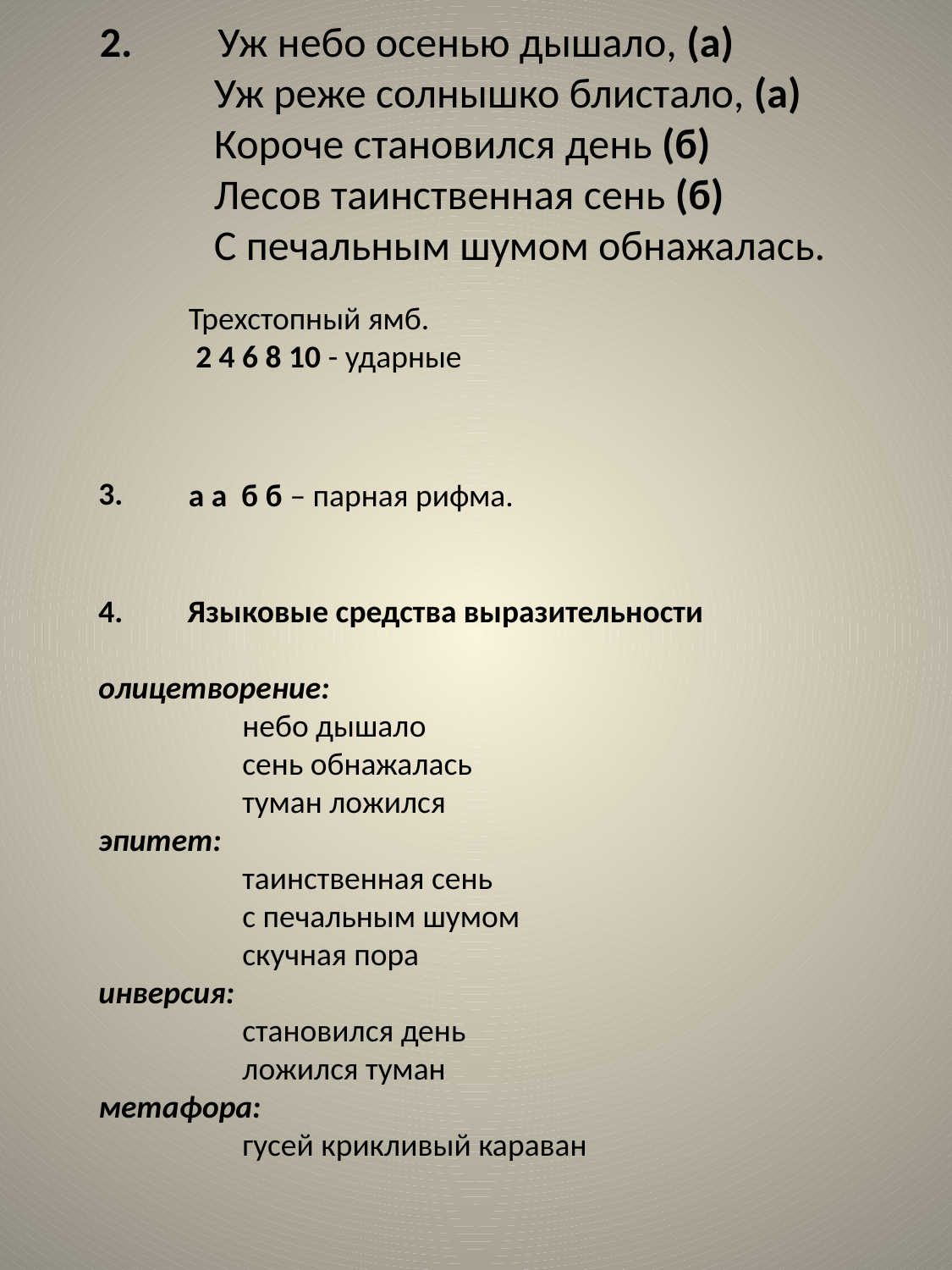

2.         Уж небо осенью дышало, (а)
             Уж реже солнышко блистало, (а)
             Короче становился день (б)
             Лесов таинственная сень (б)
             С печальным шумом обнажалась.
Трехстопный ямб.
 2 4 6 8 10 - ударные
3.
а а  б б – парная рифма.

4.         Языковые средства выразительности

олицетворение:
                    небо дышало
                    сень обнажалась
                    туман ложился
эпитет:
                    таинственная сень
                    с печальным шумом
                    скучная пора
инверсия:
                    становился день
                    ложился туман
метафора:
                    гусей крикливый караван